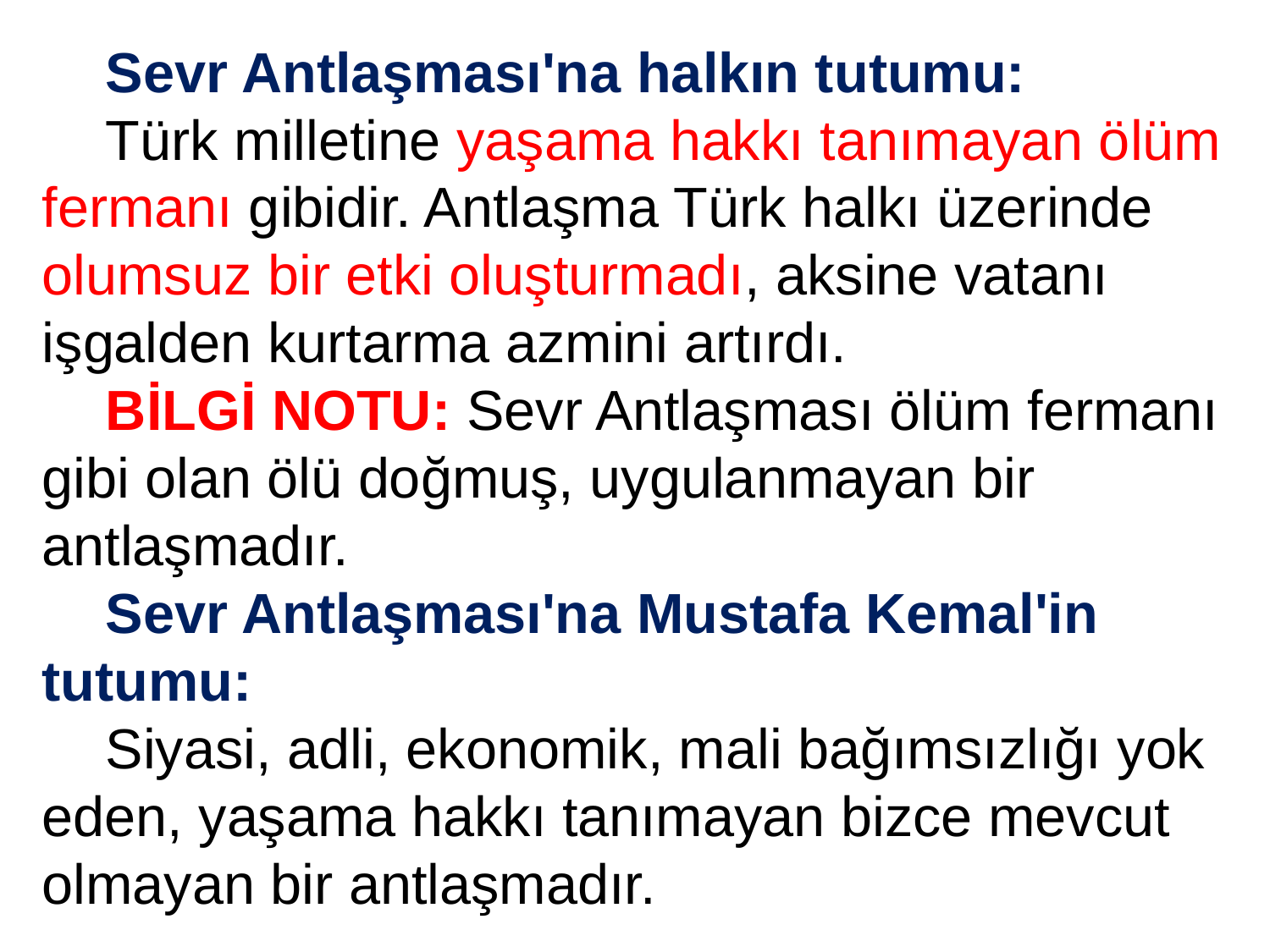

Sevr Antlaşması'na halkın tutumu:
Türk milletine yaşama hakkı tanımayan ölüm fermanı gibidir. Antlaşma Türk halkı üzerinde olumsuz bir etki oluşturmadı, aksine vatanı işgalden kurtarma azmini artırdı.
BİLGİ NOTU: Sevr Antlaşması ölüm fermanı gibi olan ölü doğmuş, uygulanmayan bir antlaşmadır.
Sevr Antlaşması'na Mustafa Kemal'in tutumu:
Siyasi, adli, ekonomik, mali bağımsızlığı yok eden, yaşama hakkı tanımayan bizce mevcut olmayan bir antlaşmadır.